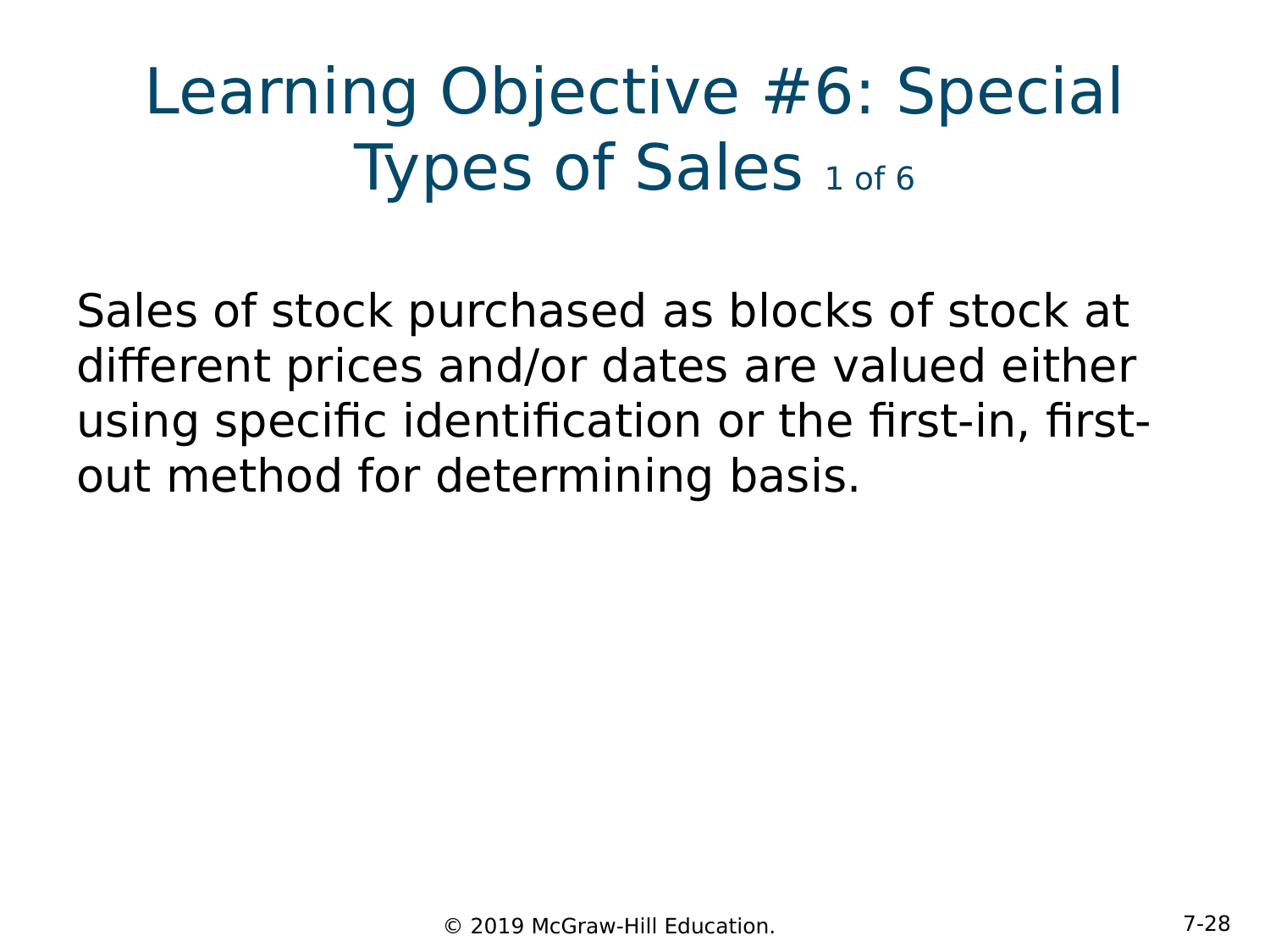

# Learning Objective #6: Special Types of Sales 1 of 6
Sales of stock purchased as blocks of stock at different prices and/or dates are valued either using specific identification or the first-in, first-out method for determining basis.